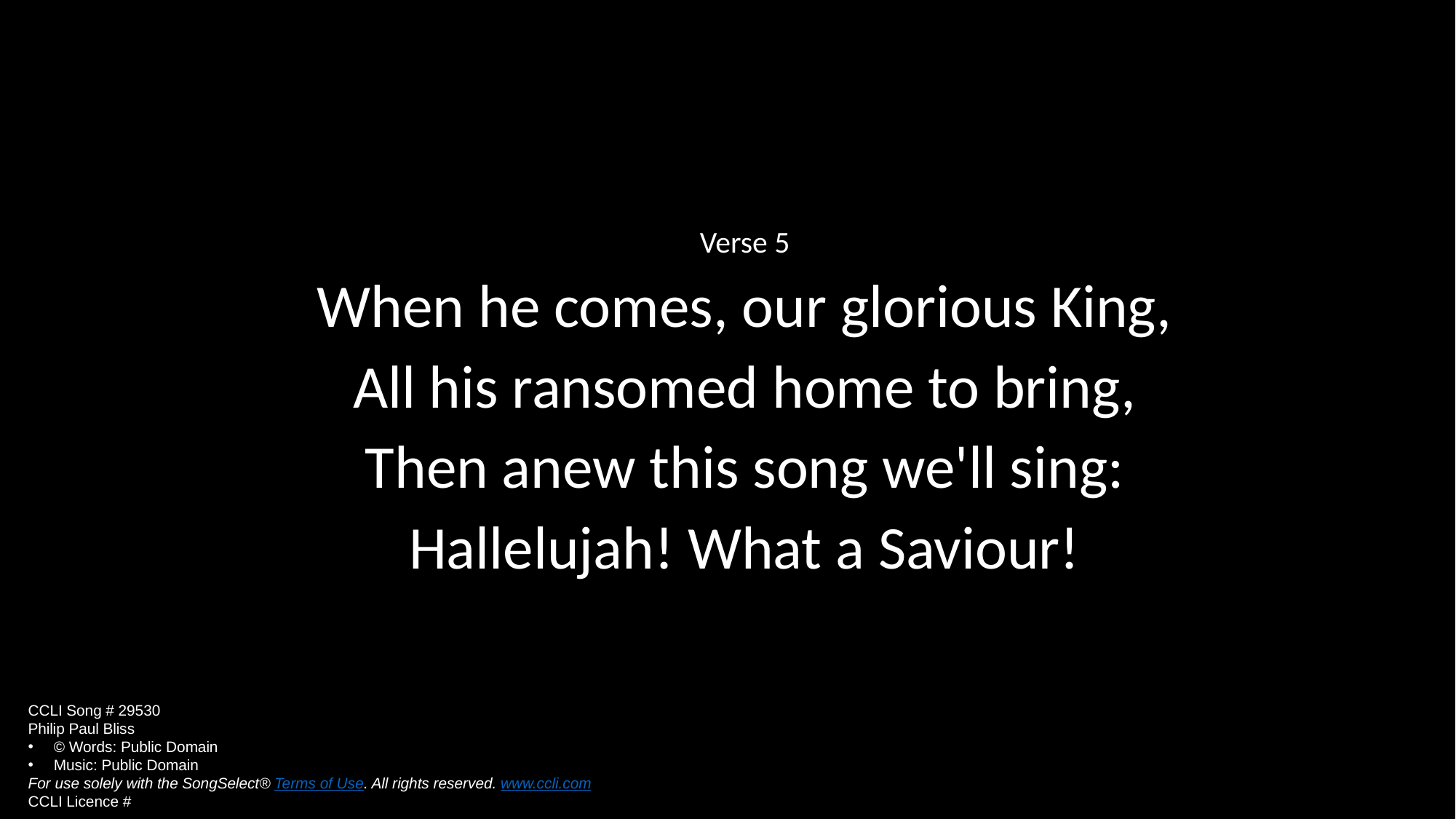

Verse 5
When he comes, our glorious King,
All his ransomed home to bring,
Then anew this song we'll sing:
Hallelujah! What a Saviour!
CCLI Song # 29530
Philip Paul Bliss
© Words: Public Domain
Music: Public Domain
For use solely with the SongSelect® Terms of Use. All rights reserved. www.ccli.com
CCLI Licence #